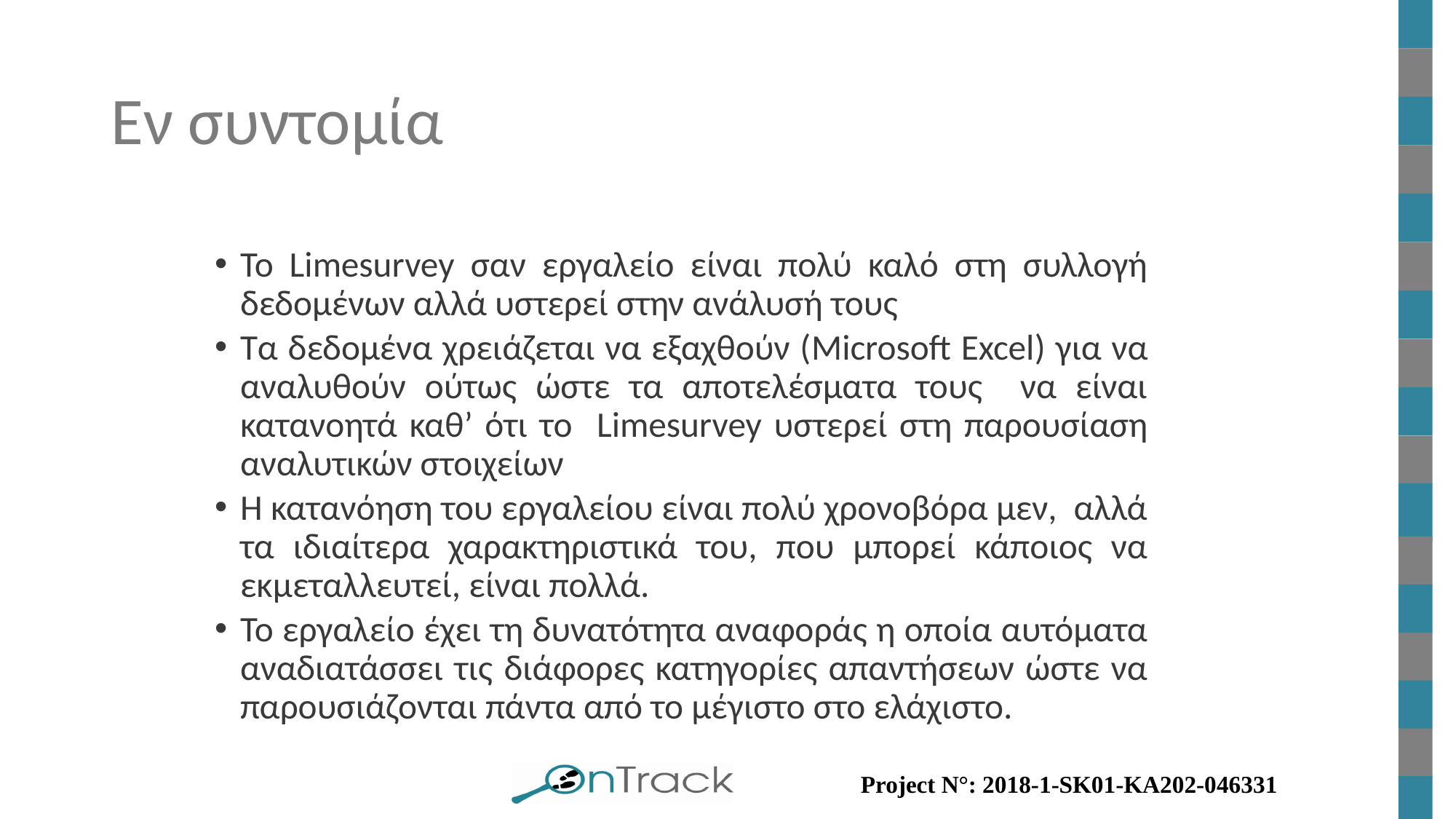

# Εν συντομία

Το Limesurvey σαν εργαλείο είναι πολύ καλό στη συλλογή δεδομένων αλλά υστερεί στην ανάλυσή τους
Τα δεδομένα χρειάζεται να εξαχθούν (Microsoft Excel) για να αναλυθούν ούτως ώστε τα αποτελέσματα τους  να είναι κατανοητά καθ’ ότι το  Limesurvey υστερεί στη παρουσίαση αναλυτικών στοιχείων
Η κατανόηση του εργαλείου είναι πολύ χρονοβόρα μεν,  αλλά τα ιδιαίτερα χαρακτηριστικά του, που μπορεί κάποιος να εκμεταλλευτεί, είναι πολλά.
Το εργαλείο έχει τη δυνατότητα αναφοράς η οποία αυτόματα αναδιατάσσει τις διάφορες κατηγορίες απαντήσεων ώστε να παρουσιάζονται πάντα από το μέγιστο στο ελάχιστο.